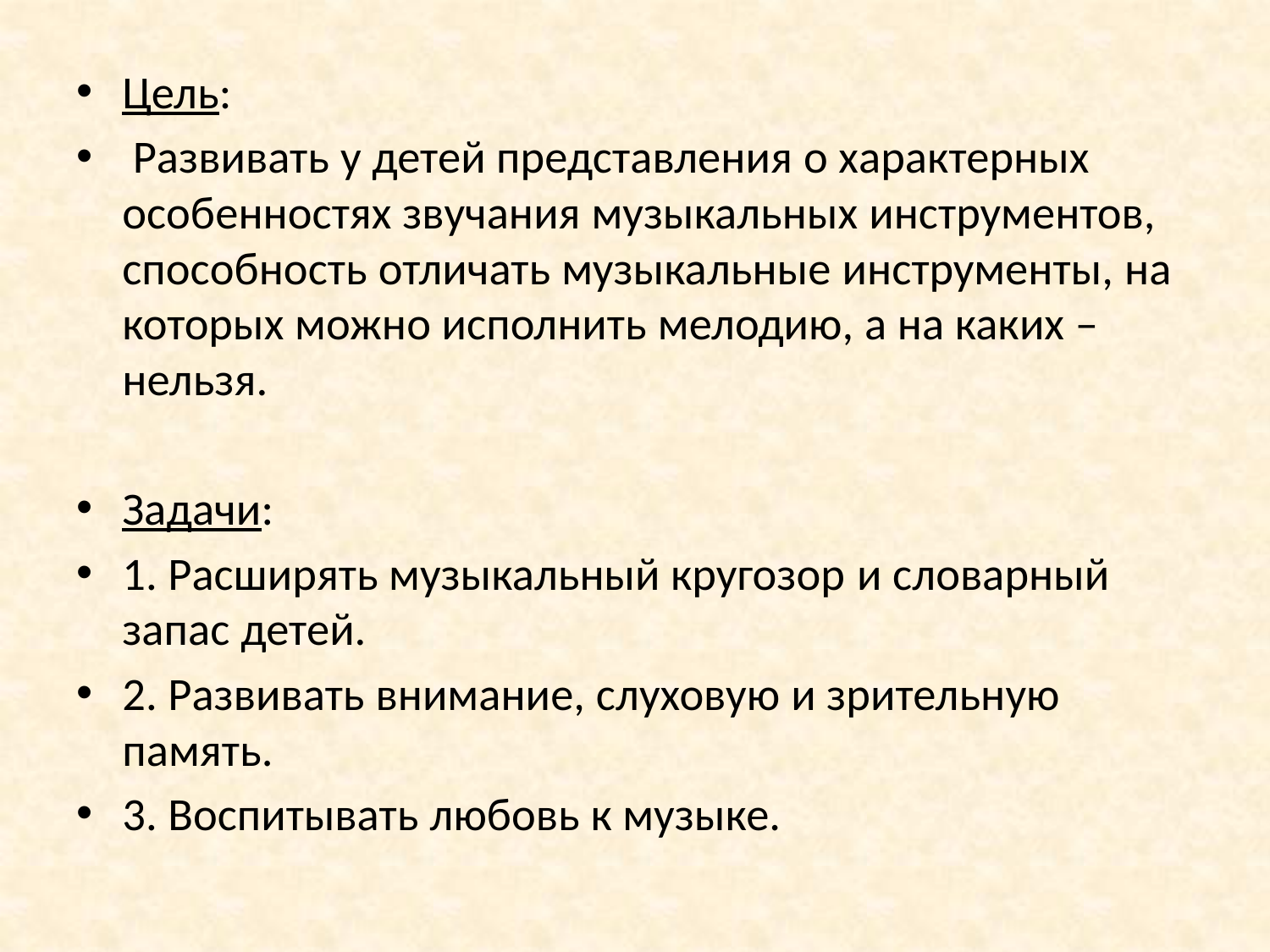

Цель:
 Развивать у детей представления о характерных особенностях звучания музыкальных инструментов, способность отличать музыкальные инструменты, на которых можно исполнить мелодию, а на каких – нельзя.

Задачи:
1. Расширять музыкальный кругозор и словарный запас детей.
2. Развивать внимание, слуховую и зрительную память.
3. Воспитывать любовь к музыке.